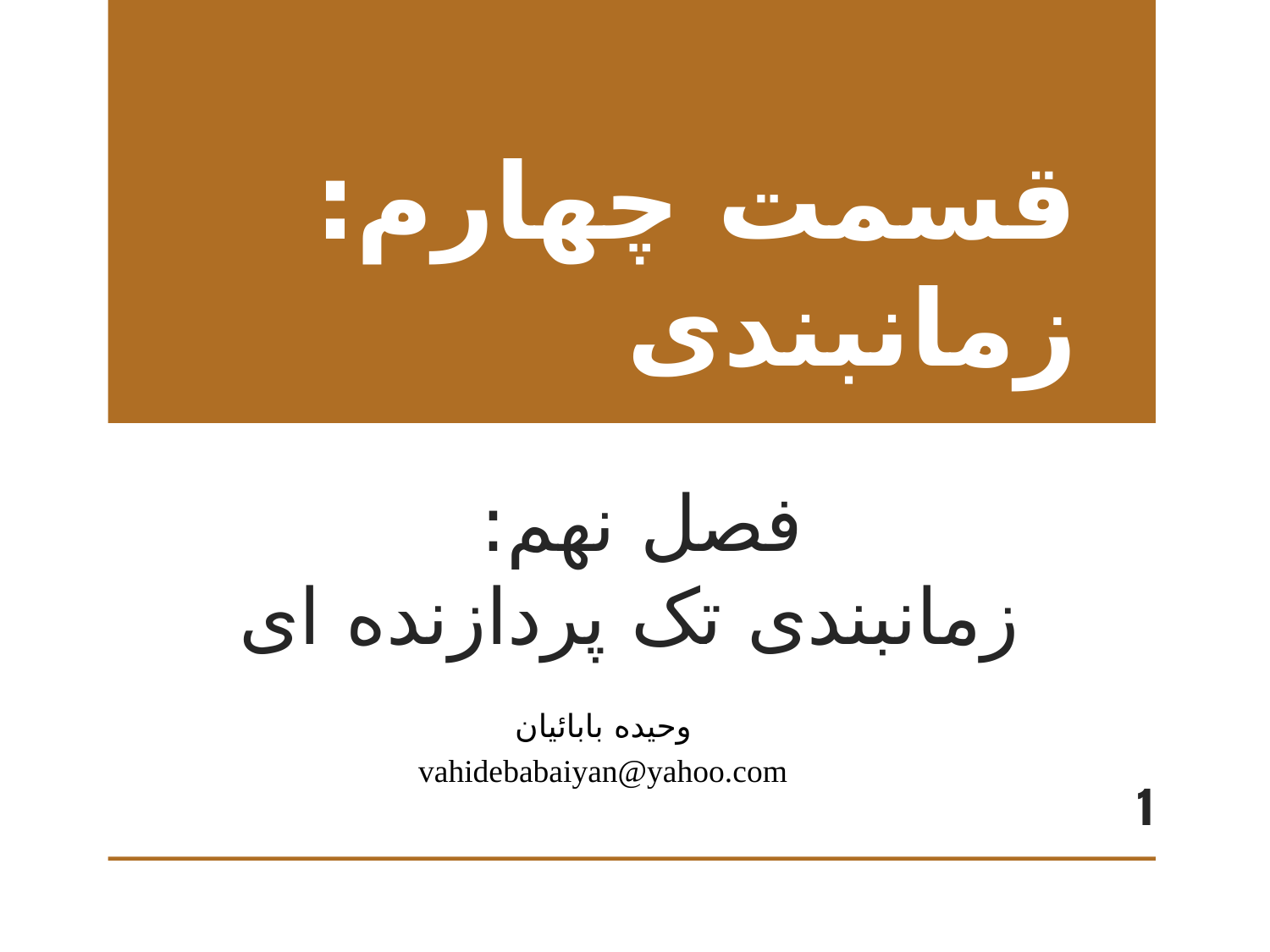

قسمت چهارم: زمانبندی
# فصل نهم: زمانبندی تک پردازنده ای
وحیده بابائیان
vahidebabaiyan@yahoo.com
1